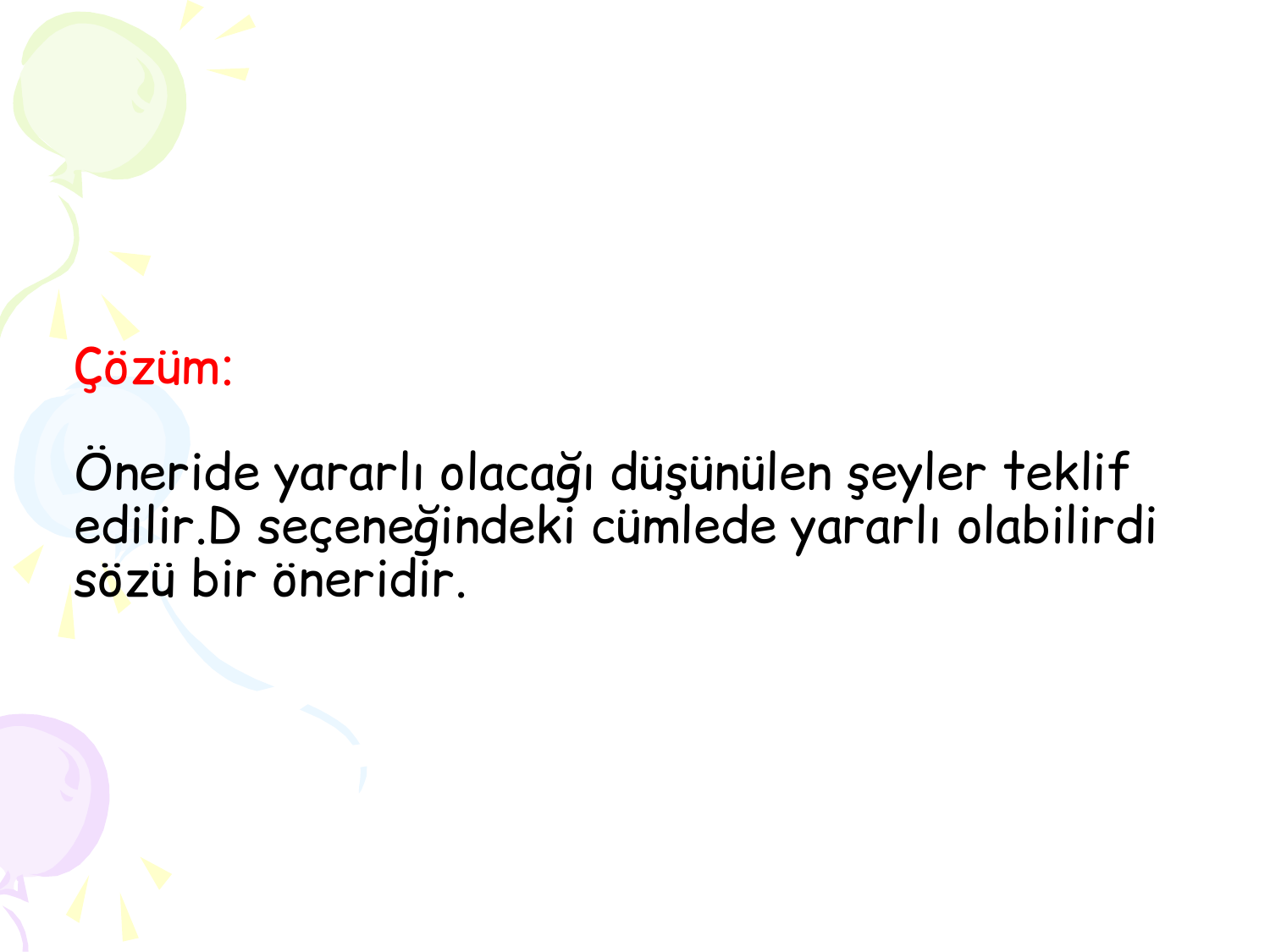

# Çözüm: Öneride yararlı olacağı düşünülen şeyler teklif edilir.D seçeneğindeki cümlede yararlı olabilirdi sözü bir öneridir.